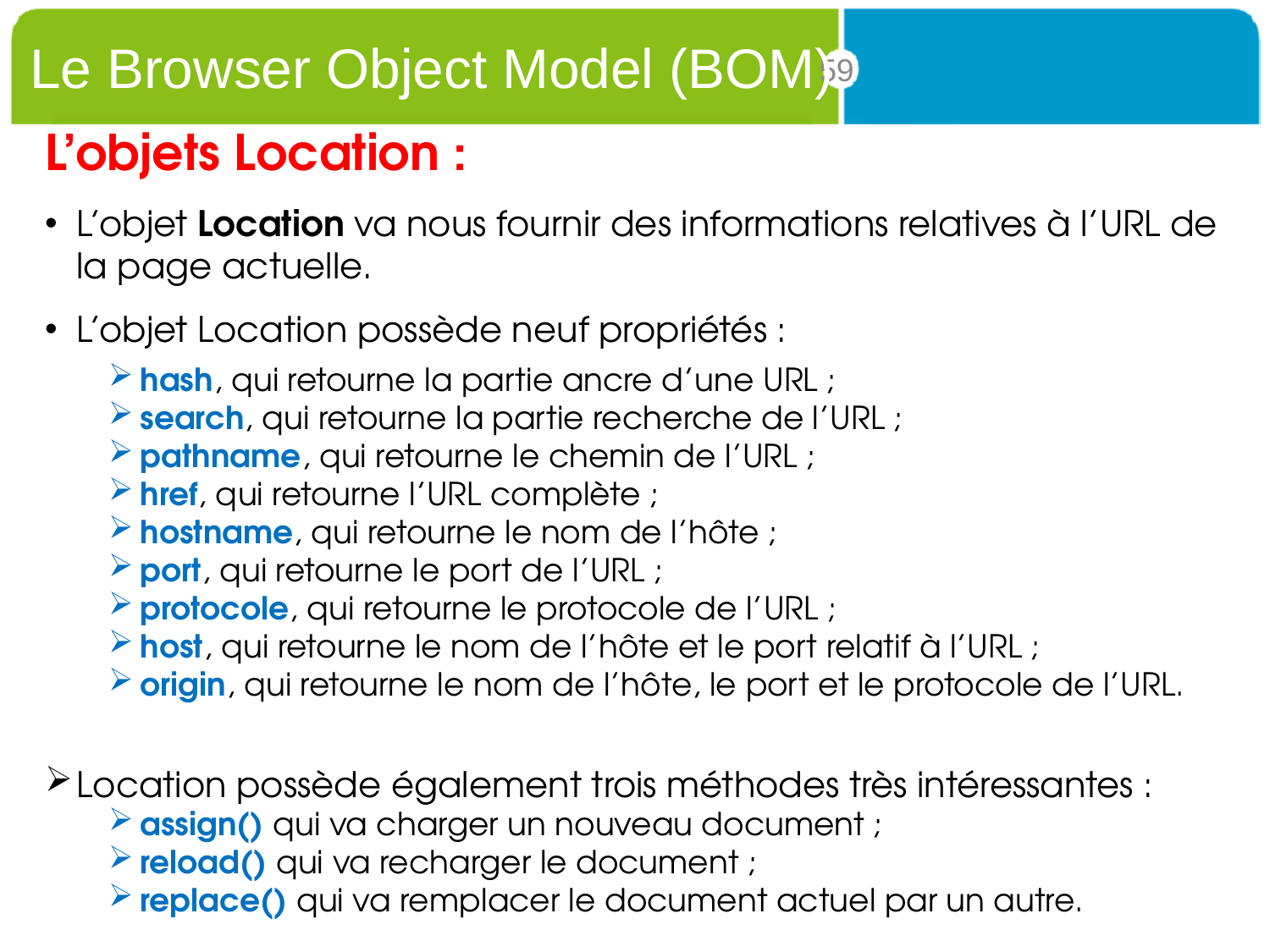

# Le Browser Object Model (BOM)
59
L’objets Location :
L’objet Location va nous fournir des informations relatives à l’URL de la page actuelle.
L’objet Location possède neuf propriétés :
hash, qui retourne la partie ancre d’une URL ;
search, qui retourne la partie recherche de l’URL ;
pathname, qui retourne le chemin de l’URL ;
href, qui retourne l’URL complète ;
hostname, qui retourne le nom de l’hôte ;
port, qui retourne le port de l’URL ;
protocole, qui retourne le protocole de l’URL ;
host, qui retourne le nom de l’hôte et le port relatif à l’URL ;
origin, qui retourne le nom de l’hôte, le port et le protocole de l’URL.

Location possède également trois méthodes très intéressantes :
assign() qui va charger un nouveau document ;
reload() qui va recharger le document ;
replace() qui va remplacer le document actuel par un autre.